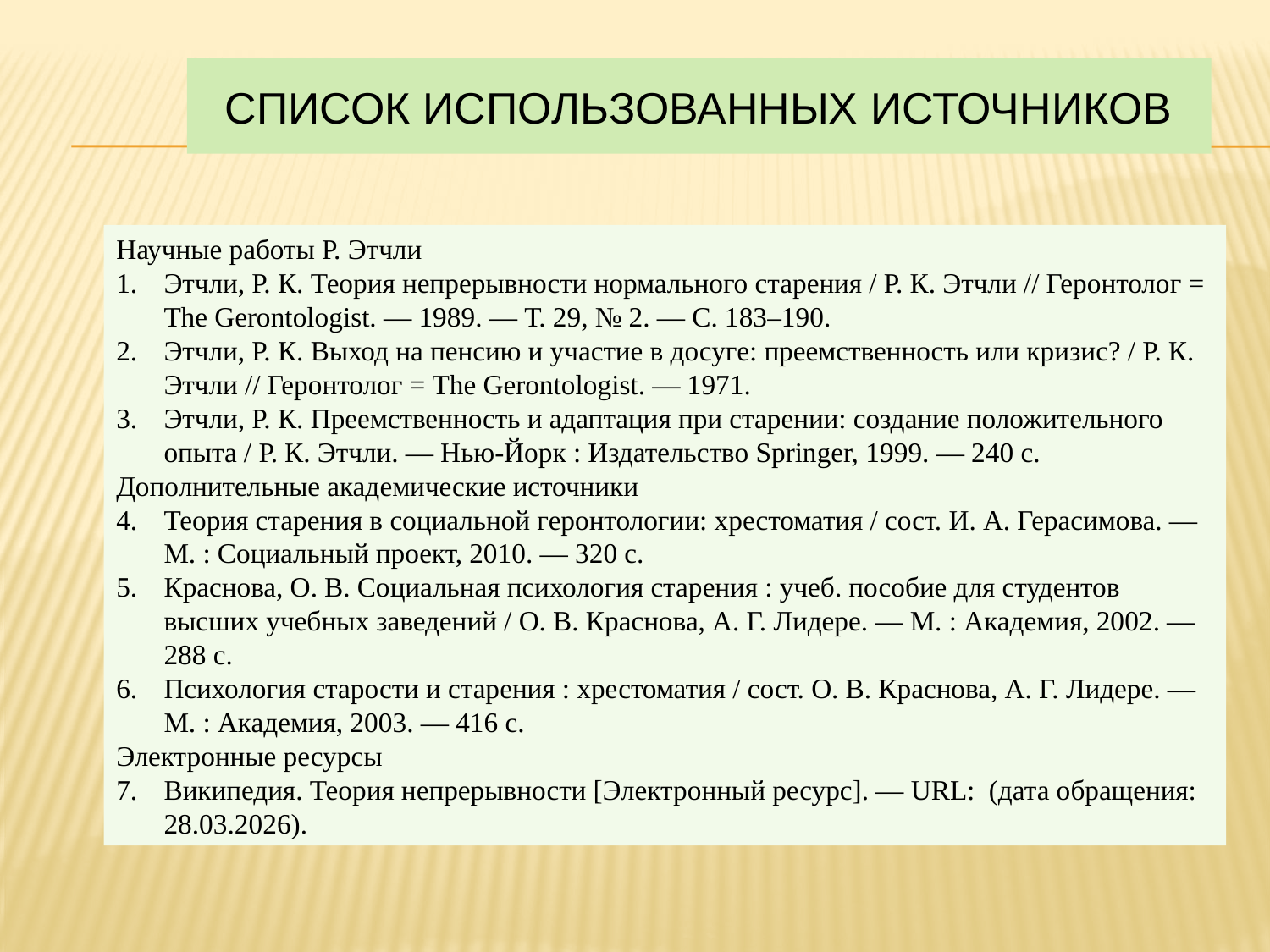

# Список использованных источников
Научные работы Р. Этчли
Этчли, Р. К. Теория непрерывности нормального старения / Р. К. Этчли // Геронтолог = The Gerontologist. — 1989. — Т. 29, № 2. — С. 183–190.
Этчли, Р. К. Выход на пенсию и участие в досуге: преемственность или кризис? / Р. К. Этчли // Геронтолог = The Gerontologist. — 1971.
Этчли, Р. К. Преемственность и адаптация при старении: создание положительного опыта / Р. К. Этчли. — Нью‑Йорк : Издательство Springer, 1999. — 240 с.
Дополнительные академические источники
Теория старения в социальной геронтологии: хрестоматия / сост. И. А. Герасимова. — М. : Социальный проект, 2010. — 320 с.
Краснова, О. В. Социальная психология старения : учеб. пособие для студентов высших учебных заведений / О. В. Краснова, А. Г. Лидере. — М. : Академия, 2002. — 288 с.
Психология старости и старения : хрестоматия / сост. О. В. Краснова, А. Г. Лидере. — М. : Академия, 2003. — 416 с.
Электронные ресурсы
Википедия. Теория непрерывности [Электронный ресурс]. — URL:  (дата обращения: 28.03.2026).